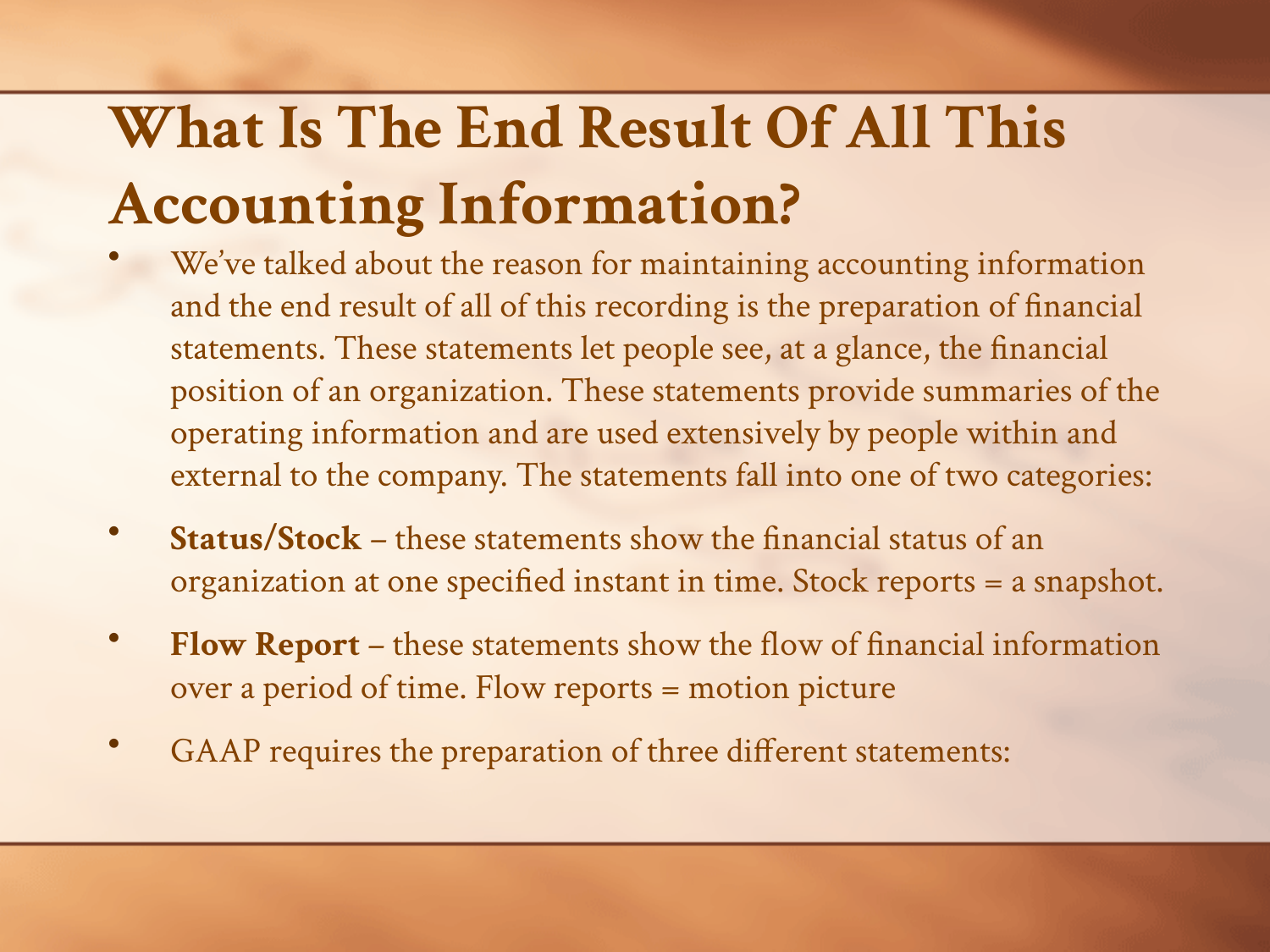

# What Is The End Result Of All This Accounting Information?
We’ve talked about the reason for maintaining accounting information and the end result of all of this recording is the preparation of financial statements. These statements let people see, at a glance, the financial position of an organization. These statements provide summaries of the operating information and are used extensively by people within and external to the company. The statements fall into one of two categories:
Status/Stock – these statements show the financial status of an organization at one specified instant in time. Stock reports = a snapshot.
Flow Report – these statements show the flow of financial information over a period of time. Flow reports = motion picture
GAAP requires the preparation of three different statements: